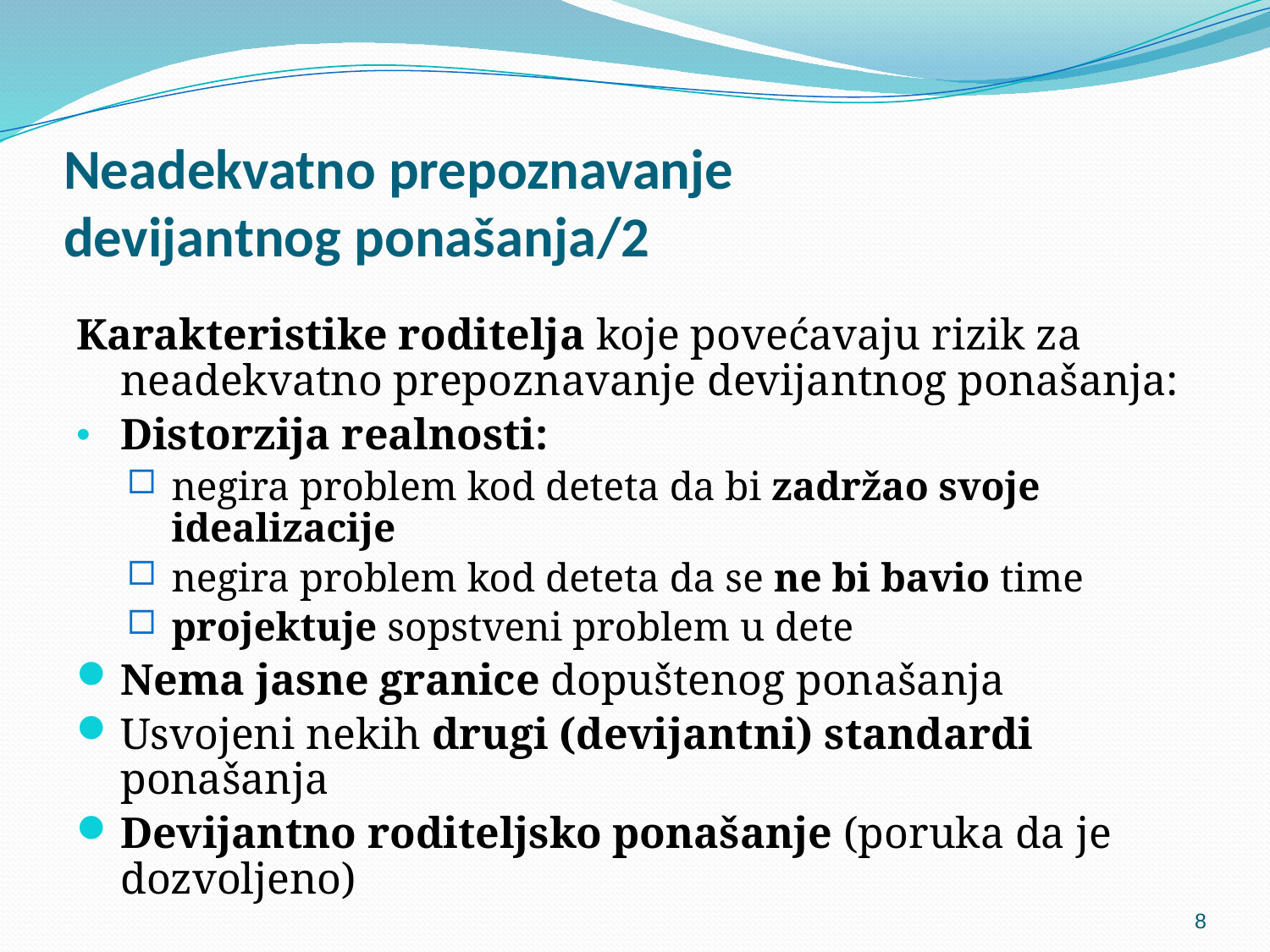

# Neadekvatno prepoznavanje devijantnog ponašanja/2
Karakteristike roditelja koje povećavaju rizik za neadekvatno prepoznavanje devijantnog ponašanja:
Distorzija realnosti:
negira problem kod deteta da bi zadržao svoje idealizacije
negira problem kod deteta da se ne bi bavio time
projektuje sopstveni problem u dete
Nema jasne granice dopuštenog ponašanja
Usvojeni nekih drugi (devijantni) standardi ponašanja
Devijantno roditeljsko ponašanje (poruka da je dozvoljeno)
8